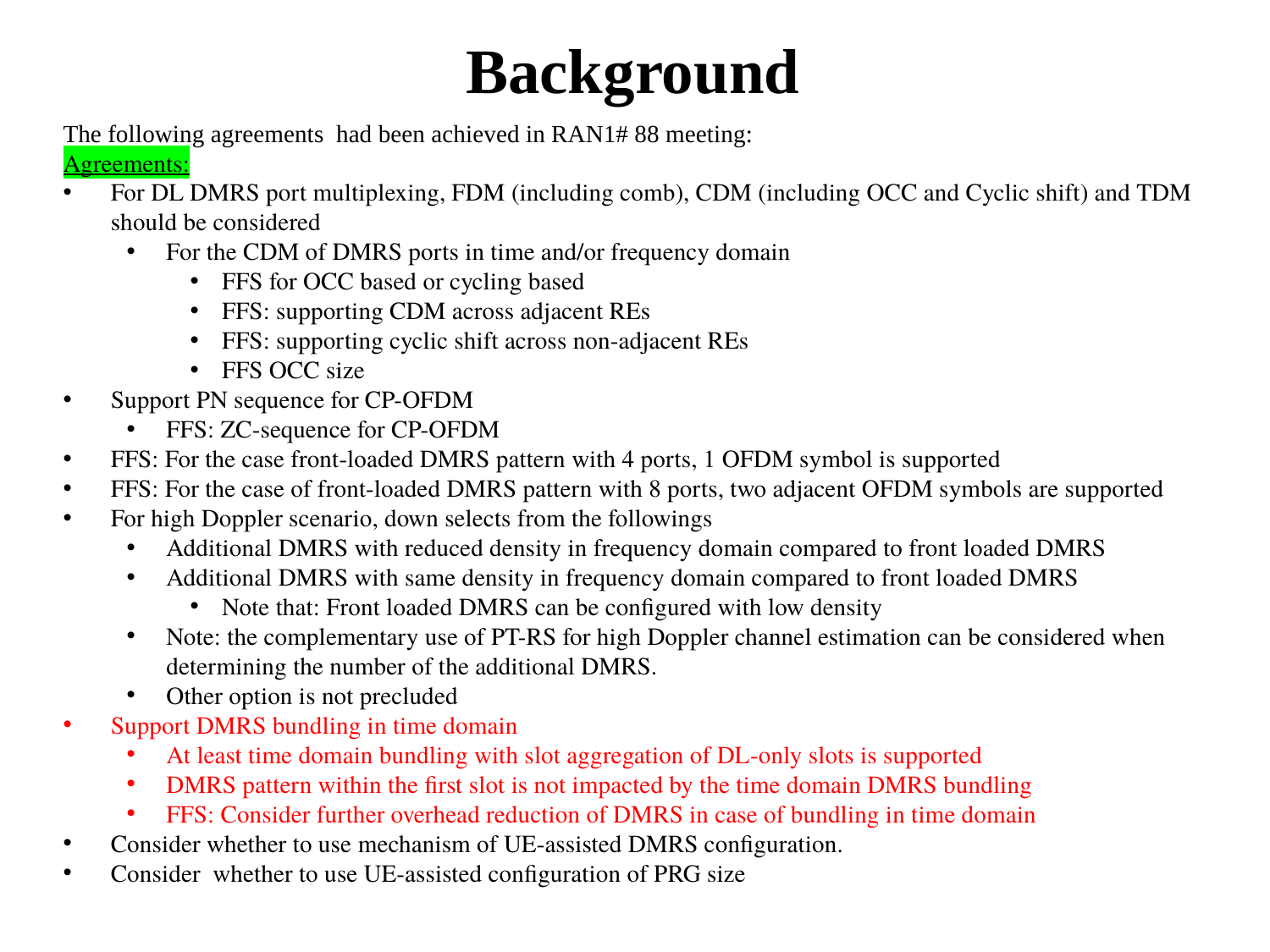

# Background
The following agreements  had been achieved in RAN1# 88 meeting:
Agreements:
For DL DMRS port multiplexing, FDM (including comb), CDM (including OCC and Cyclic shift) and TDM should be considered
For the CDM of DMRS ports in time and/or frequency domain
FFS for OCC based or cycling based
FFS: supporting CDM across adjacent REs
FFS: supporting cyclic shift across non-adjacent REs
FFS OCC size
Support PN sequence for CP-OFDM
FFS: ZC-sequence for CP-OFDM
FFS: For the case front-loaded DMRS pattern with 4 ports, 1 OFDM symbol is supported
FFS: For the case of front-loaded DMRS pattern with 8 ports, two adjacent OFDM symbols are supported
For high Doppler scenario, down selects from the followings
Additional DMRS with reduced density in frequency domain compared to front loaded DMRS
Additional DMRS with same density in frequency domain compared to front loaded DMRS
Note that: Front loaded DMRS can be configured with low density
Note: the complementary use of PT-RS for high Doppler channel estimation can be considered when determining the number of the additional DMRS.
Other option is not precluded
Support DMRS bundling in time domain
At least time domain bundling with slot aggregation of DL-only slots is supported
DMRS pattern within the first slot is not impacted by the time domain DMRS bundling
FFS: Consider further overhead reduction of DMRS in case of bundling in time domain
Consider whether to use mechanism of UE-assisted DMRS configuration.
Consider  whether to use UE-assisted configuration of PRG size